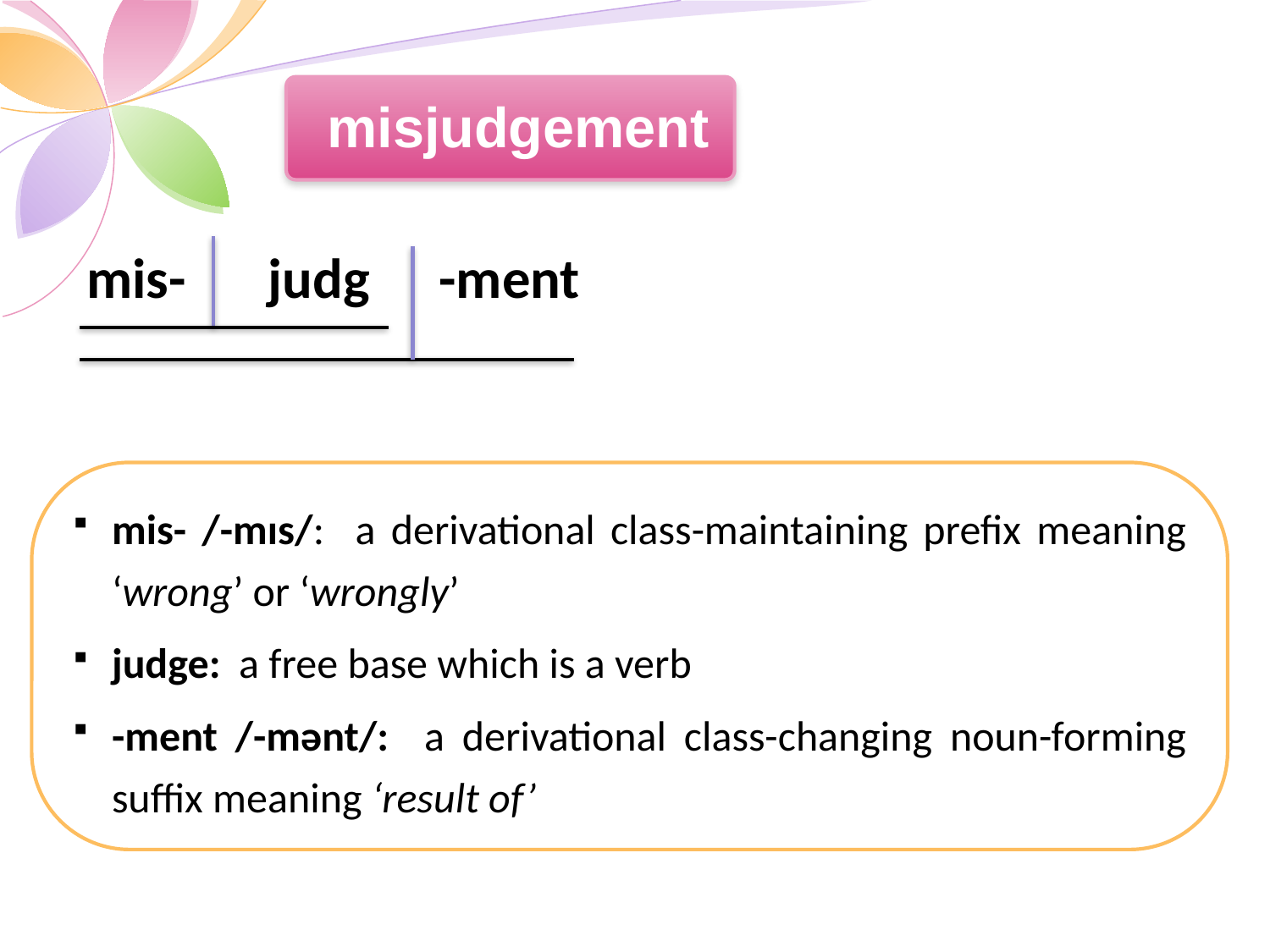

misjudgement
-ment
mis-
judg
mis- /-mɪs/:  a derivational class-maintaining prefix meaning ‘wrong’ or ‘wrongly’
judge:	a free base which is a verb
-ment /-mənt/:  a derivational class-changing noun-forming suffix meaning ‘result of’